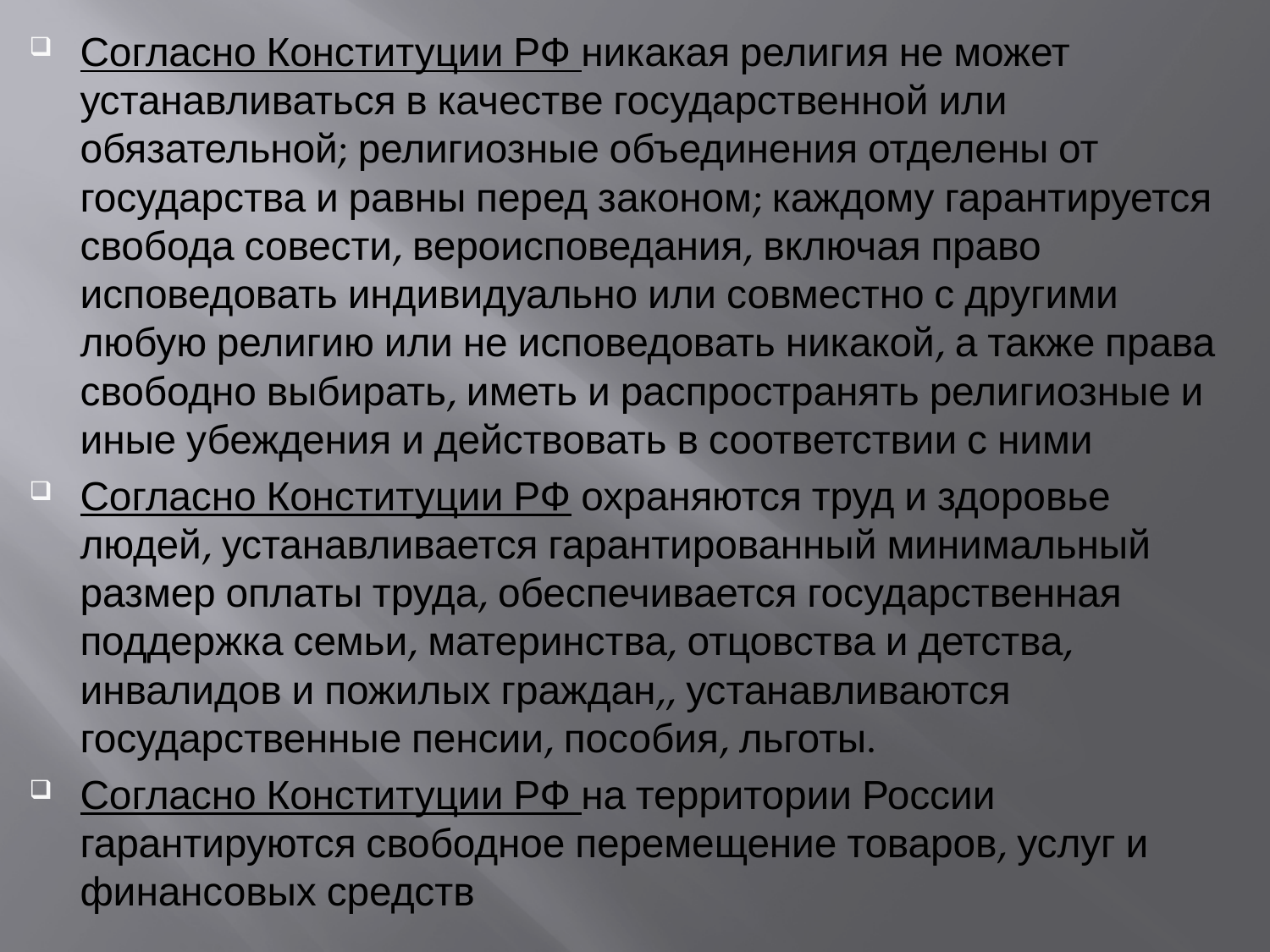

Согласно Конституции РФ никакая религия не может устанавливаться в качестве государственной или обязательной; религиозные объединения отделены от государства и равны перед законом; каждому гарантируется свобода совести, вероисповедания, включая право исповедовать индивидуально или совместно с другими любую религию или не исповедовать никакой, а также права свободно выбирать, иметь и распространять религиозные и иные убеждения и действовать в соответствии с ними
Согласно Конституции РФ охраняются труд и здоровье людей, устанавливается гарантированный минимальный размер оплаты труда, обеспечивается государственная поддержка семьи, материнства, отцовства и детства, инвалидов и пожилых граждан,, устанавливаются государственные пенсии, пособия, льготы.
Согласно Конституции РФ на территории России гарантируются свободное перемещение товаров, услуг и финансовых средств